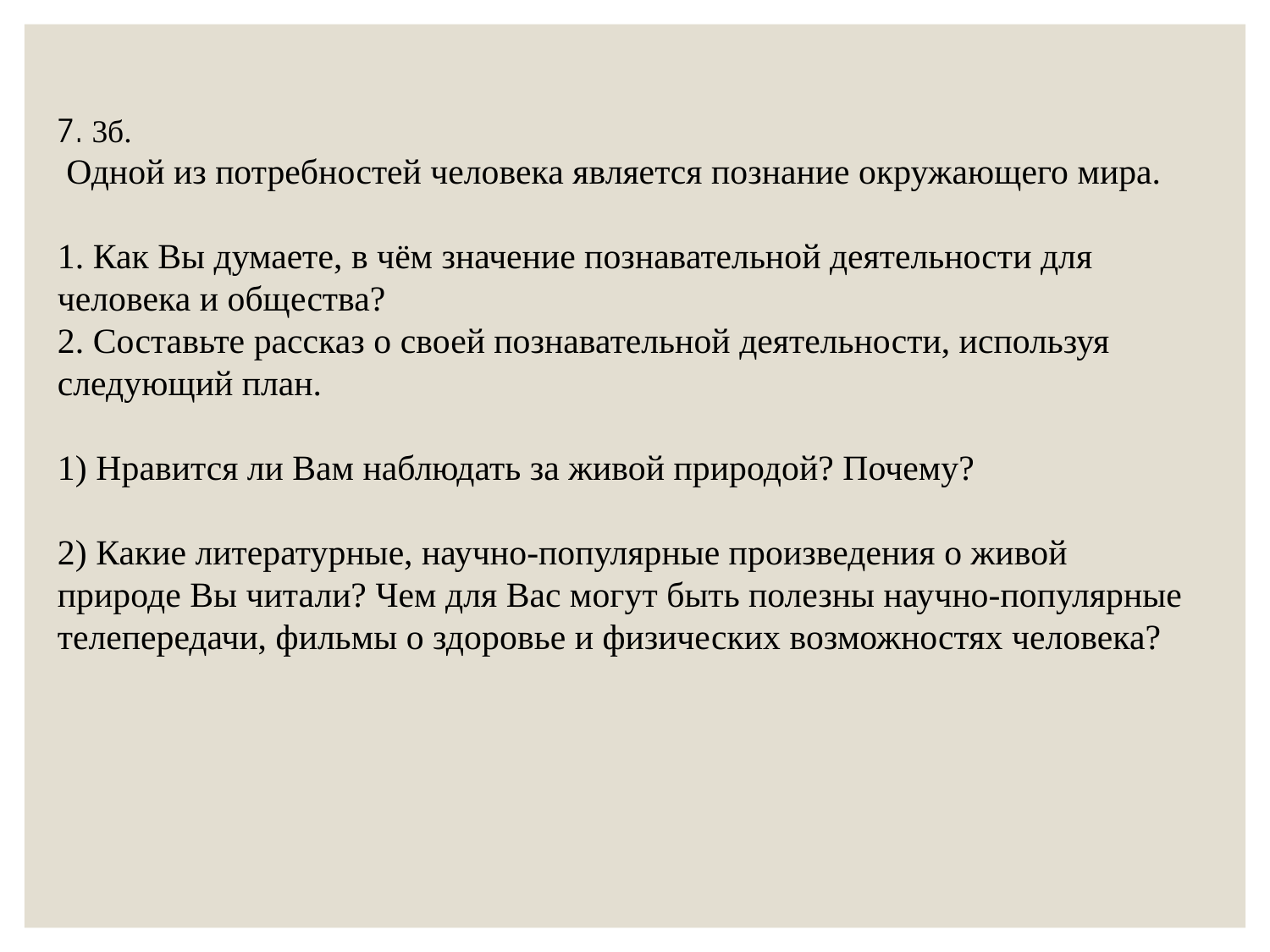

7. 3б.
 Одной из потребностей человека является познание окружающего мира.

1. Как Вы думаете, в чём значение познавательной деятельности для человека и общества?
2. Составьте рассказ о своей познавательной деятельности, используя следующий план.

1) Нравится ли Вам наблюдать за живой природой? Почему?

2) Какие литературные, научно-популярные произведения о живой природе Вы читали? Чем для Вас могут быть полезны научно-популярные телепередачи, фильмы о здоровье и физических возможностях человека?